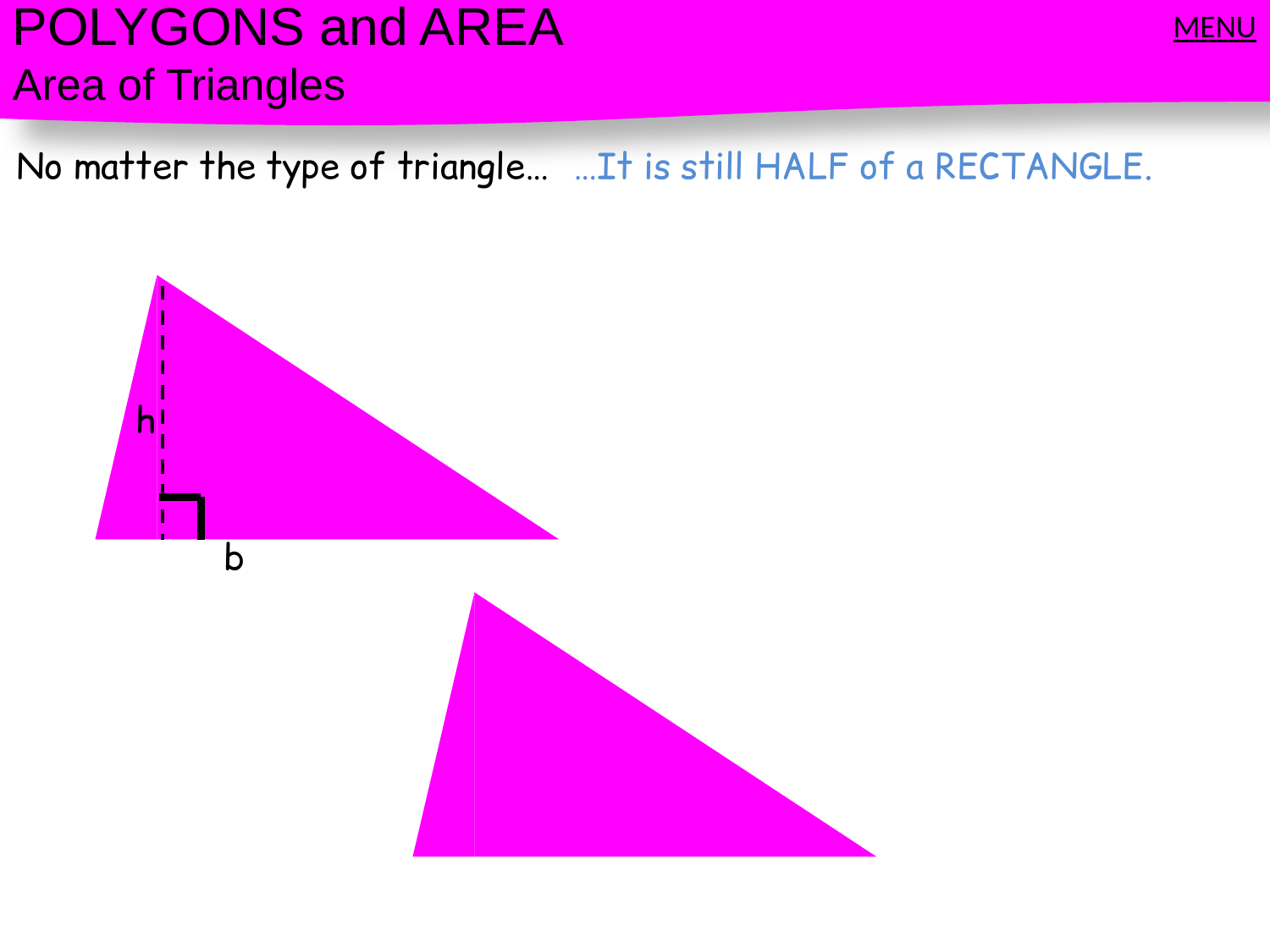

POLYGONS and AREA
Area of Triangles
MENU
No matter the type of triangle…
…It is still HALF of a RECTANGLE.

h
b